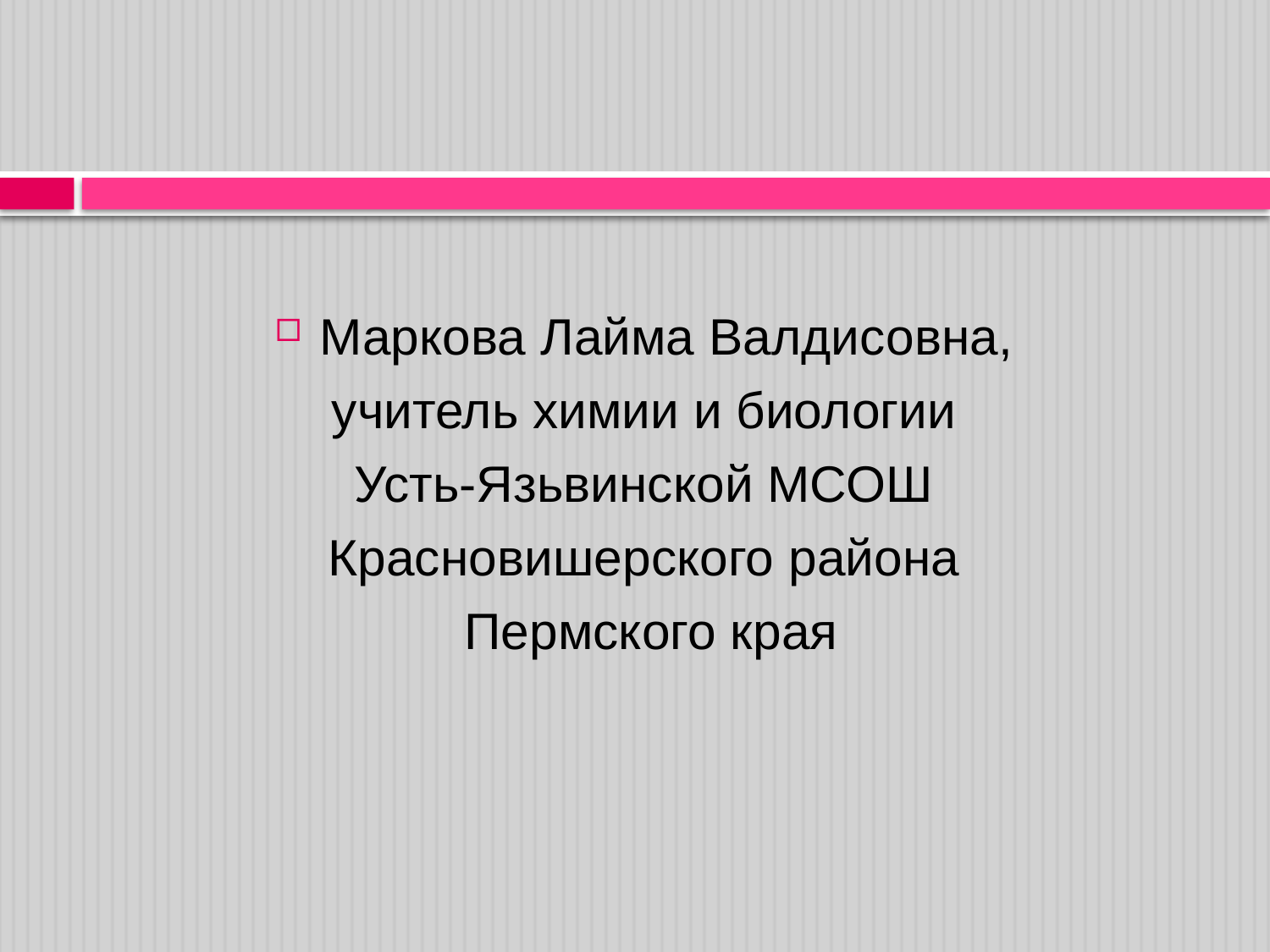

Маркова Лайма Валдисовна,
учитель химии и биологии
Усть-Язьвинской МСОШ
Красновишерского района
Пермского края